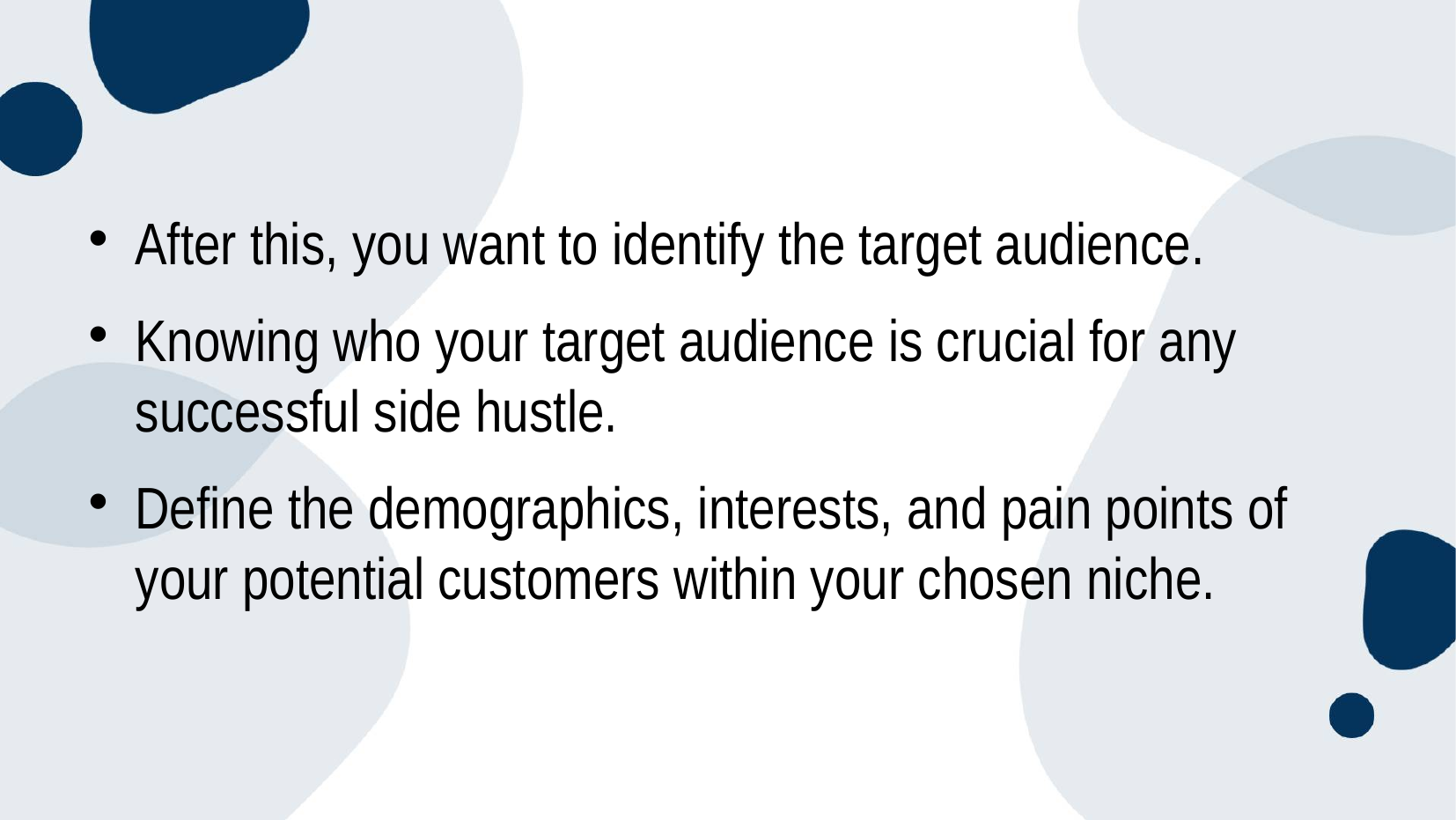

#
After this, you want to identify the target audience.
Knowing who your target audience is crucial for any successful side hustle.
Define the demographics, interests, and pain points of your potential customers within your chosen niche.